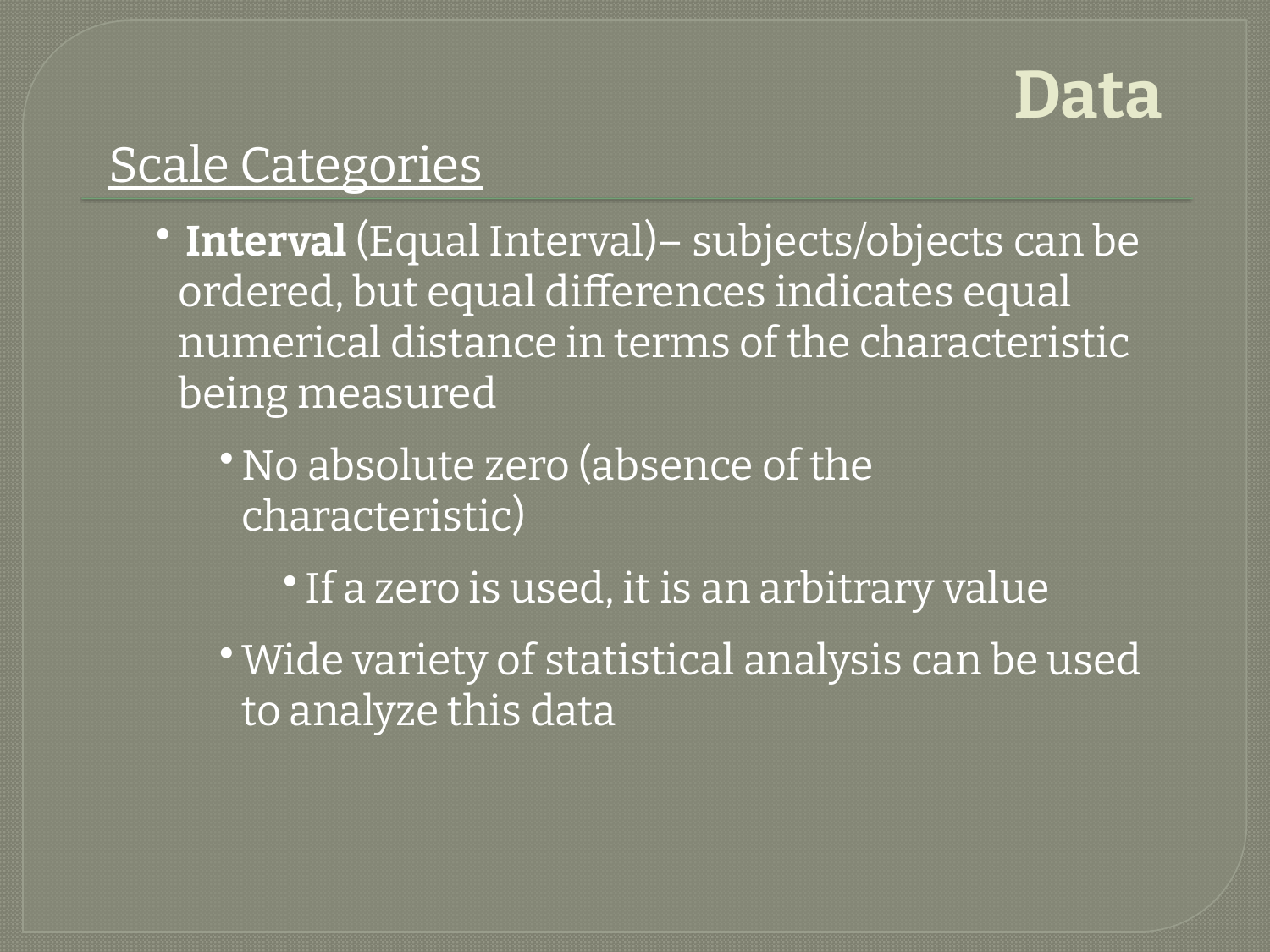

# Data
Scale Categories
 Interval (Equal Interval)– subjects/objects can be ordered, but equal differences indicates equal numerical distance in terms of the characteristic being measured
No absolute zero (absence of the characteristic)
If a zero is used, it is an arbitrary value
Wide variety of statistical analysis can be used to analyze this data